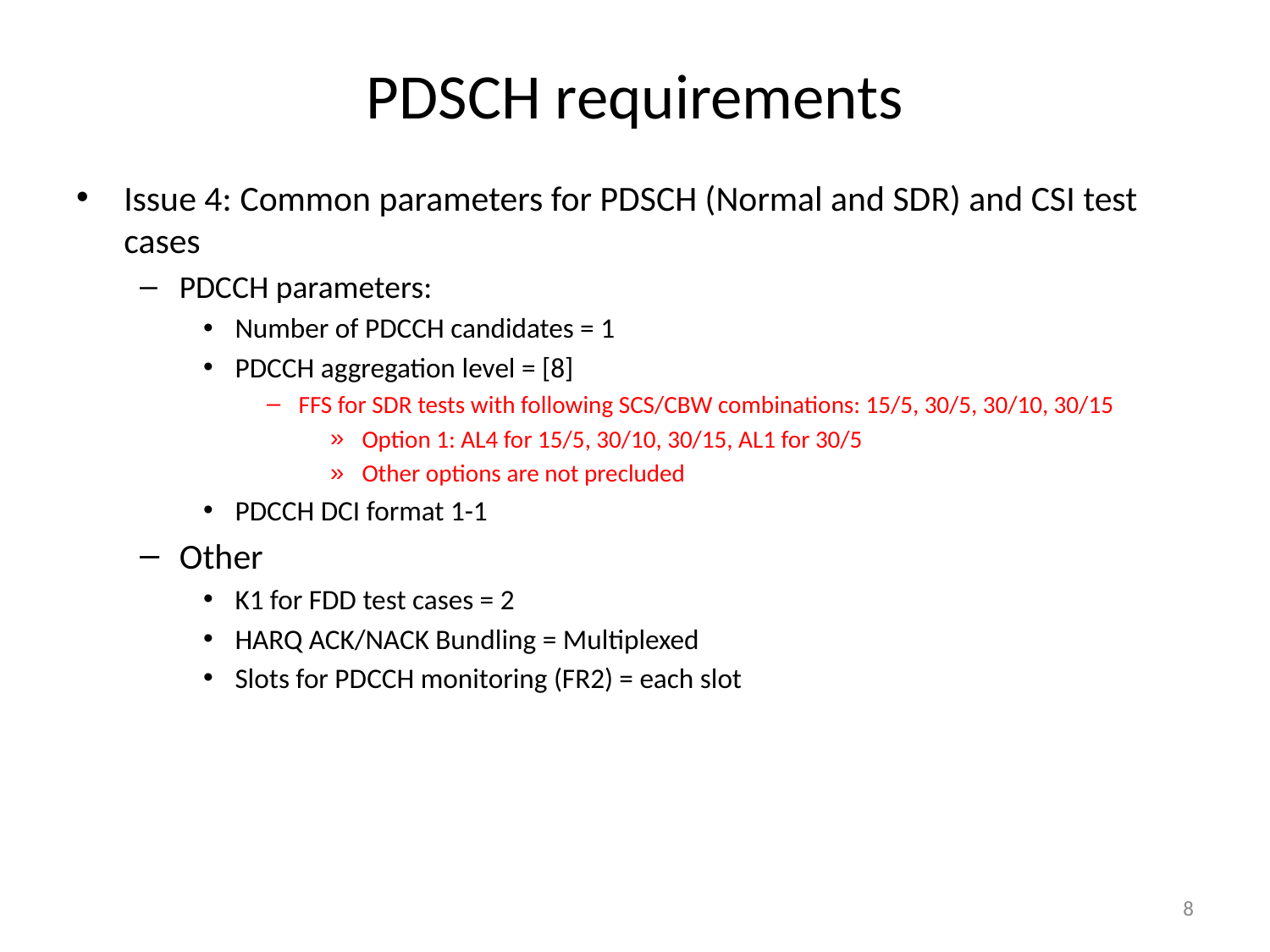

# PDSCH requirements
Issue 4: Common parameters for PDSCH (Normal and SDR) and CSI test cases
PDCCH parameters:
Number of PDCCH candidates = 1
PDCCH aggregation level = [8]
FFS for SDR tests with following SCS/CBW combinations: 15/5, 30/5, 30/10, 30/15
Option 1: AL4 for 15/5, 30/10, 30/15, AL1 for 30/5
Other options are not precluded
PDCCH DCI format 1-1
Other
K1 for FDD test cases = 2
HARQ ACK/NACK Bundling = Multiplexed
Slots for PDCCH monitoring (FR2) = each slot

8